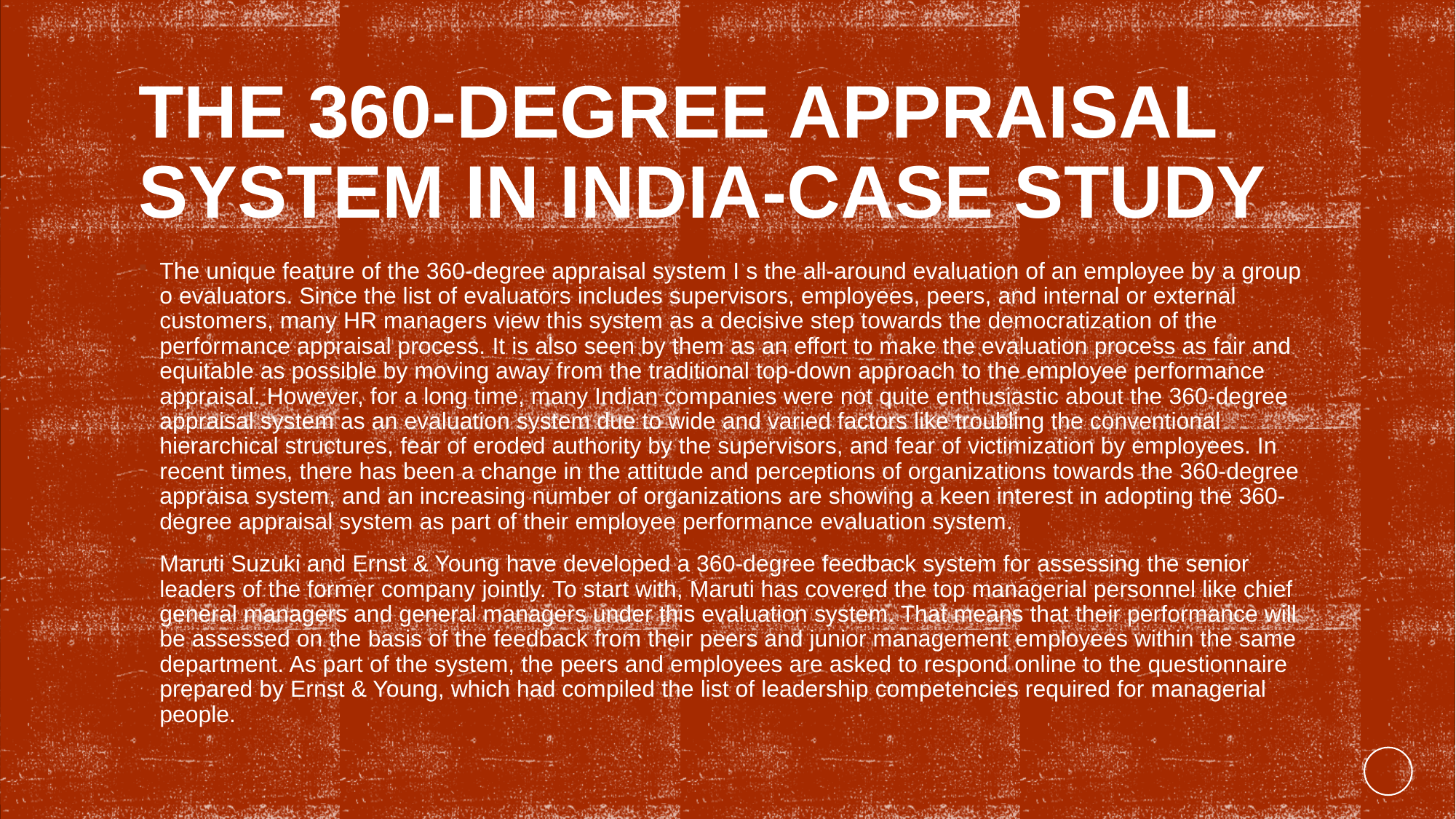

# The 360-degree Appraisal System in India-Case Study
The unique feature of the 360-degree appraisal system I s the all-around evaluation of an employee by a group o evaluators. Since the list of evaluators includes supervisors, employees, peers, and internal or external customers, many HR managers view this system as a decisive step towards the democratization of the performance appraisal process. It is also seen by them as an effort to make the evaluation process as fair and equitable as possible by moving away from the traditional top-down approach to the employee performance appraisal. However, for a long time, many Indian companies were not quite enthusiastic about the 360-degree appraisal system as an evaluation system due to wide and varied factors like troubling the conventional hierarchical structures, fear of eroded authority by the supervisors, and fear of victimization by employees. In recent times, there has been a change in the attitude and perceptions of organizations towards the 360-degree appraisa system, and an increasing number of organizations are showing a keen interest in adopting the 360-degree appraisal system as part of their employee performance evaluation system.
Maruti Suzuki and Ernst & Young have developed a 360-degree feedback system for assessing the senior leaders of the former company jointly. To start with, Maruti has covered the top managerial personnel like chief general managers and general managers under this evaluation system. That means that their performance will be assessed on the basis of the feedback from their peers and junior management employees within the same department. As part of the system, the peers and employees are asked to respond online to the questionnaire prepared by Ernst & Young, which had compiled the list of leadership competencies required for managerial people.